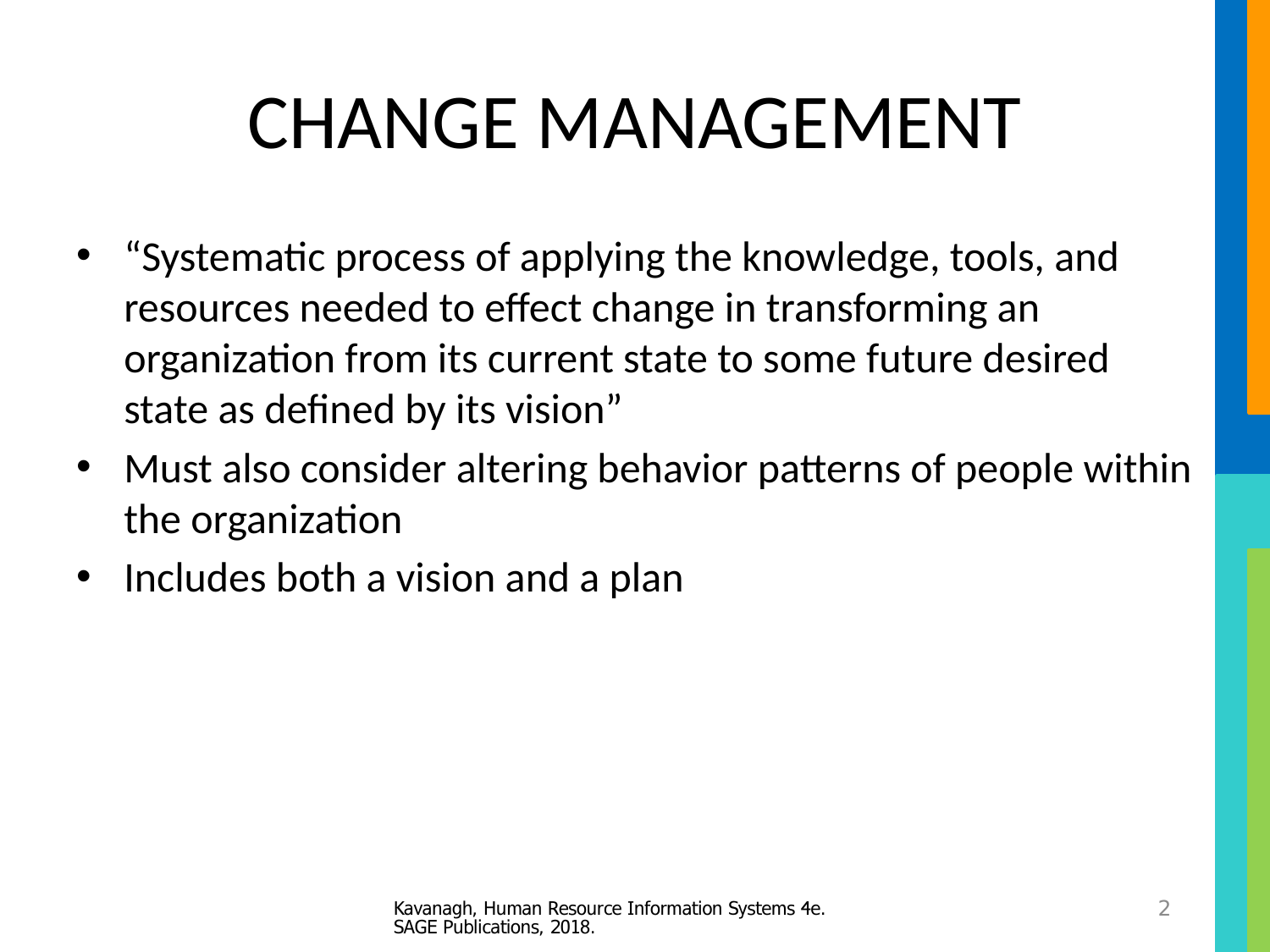

# CHANGE MANAGEMENT
“Systematic process of applying the knowledge, tools, and resources needed to effect change in transforming an organization from its current state to some future desired state as defined by its vision”
Must also consider altering behavior patterns of people within the organization
Includes both a vision and a plan
Kavanagh, Human Resource Information Systems 4e. SAGE Publications, 2018.
2